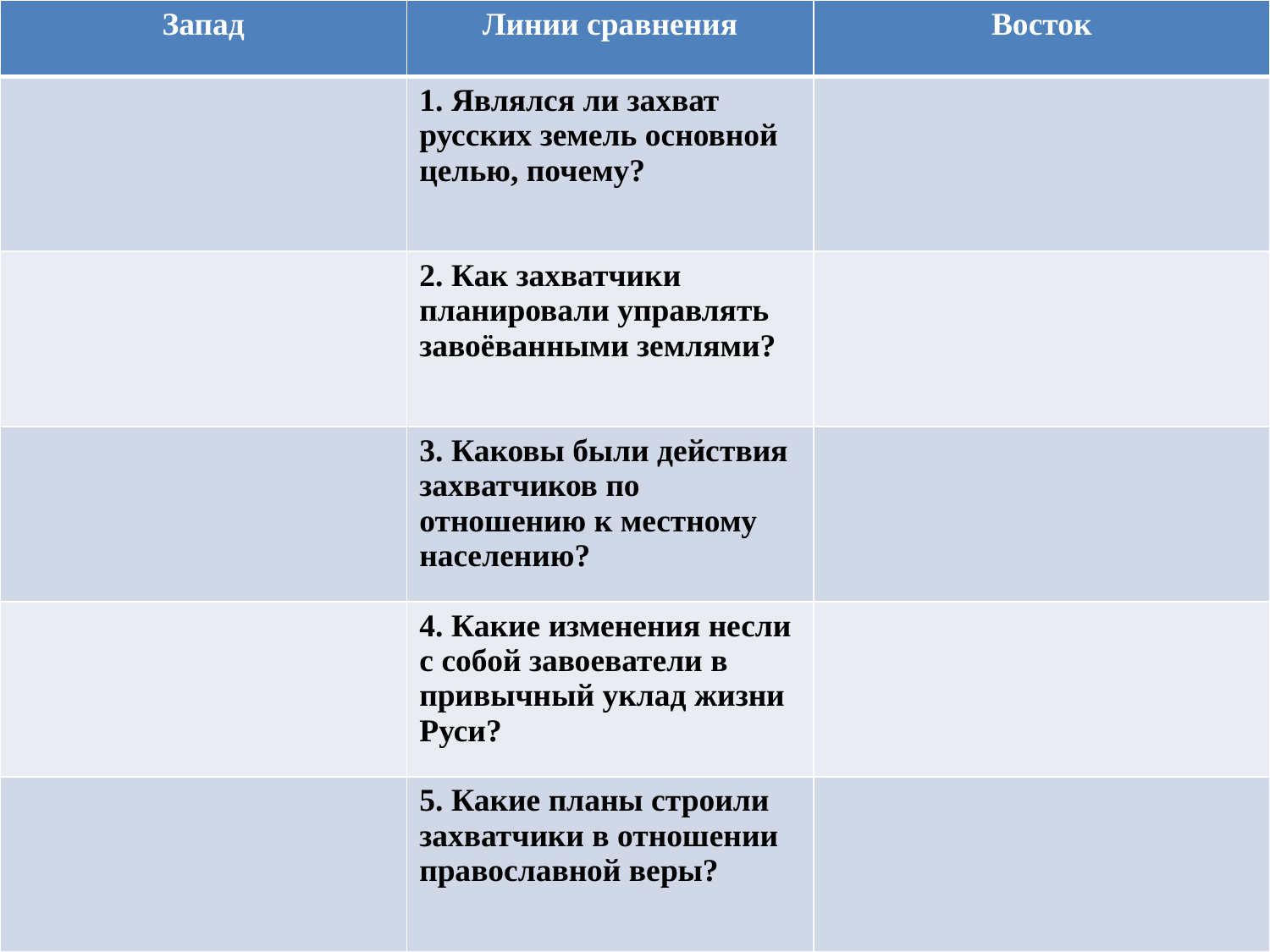

| Запад | Линии сравнения | Восток |
| --- | --- | --- |
|  | 1. Являлся ли захват русских земель основной целью, почему? |  |
|  | 2. Как захватчики планировали управлять завоёванными землями? |  |
|  | 3. Каковы были действия захватчиков по отношению к местному населению? |  |
|  | 4. Какие изменения несли с собой завоеватели в привычный уклад жизни Руси? |  |
|  | 5. Какие планы строили захватчики в отношении православной веры? |  |